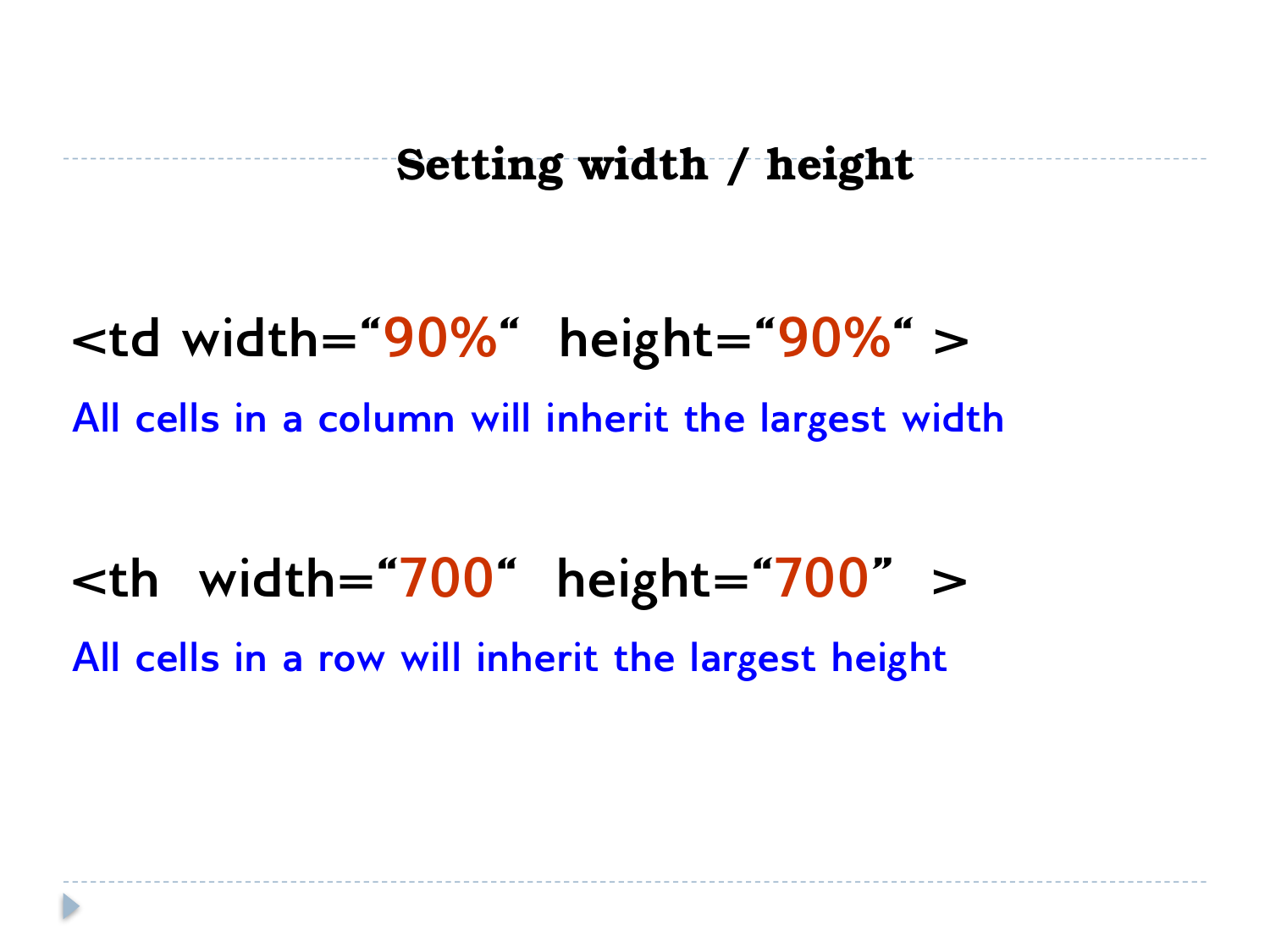

# Setting width / height

<td width=“90%“  height=“90%“ >
All cells in a column will inherit the largest width

<th  width=“700“  height=“700”  >
All cells in a row will inherit the largest height